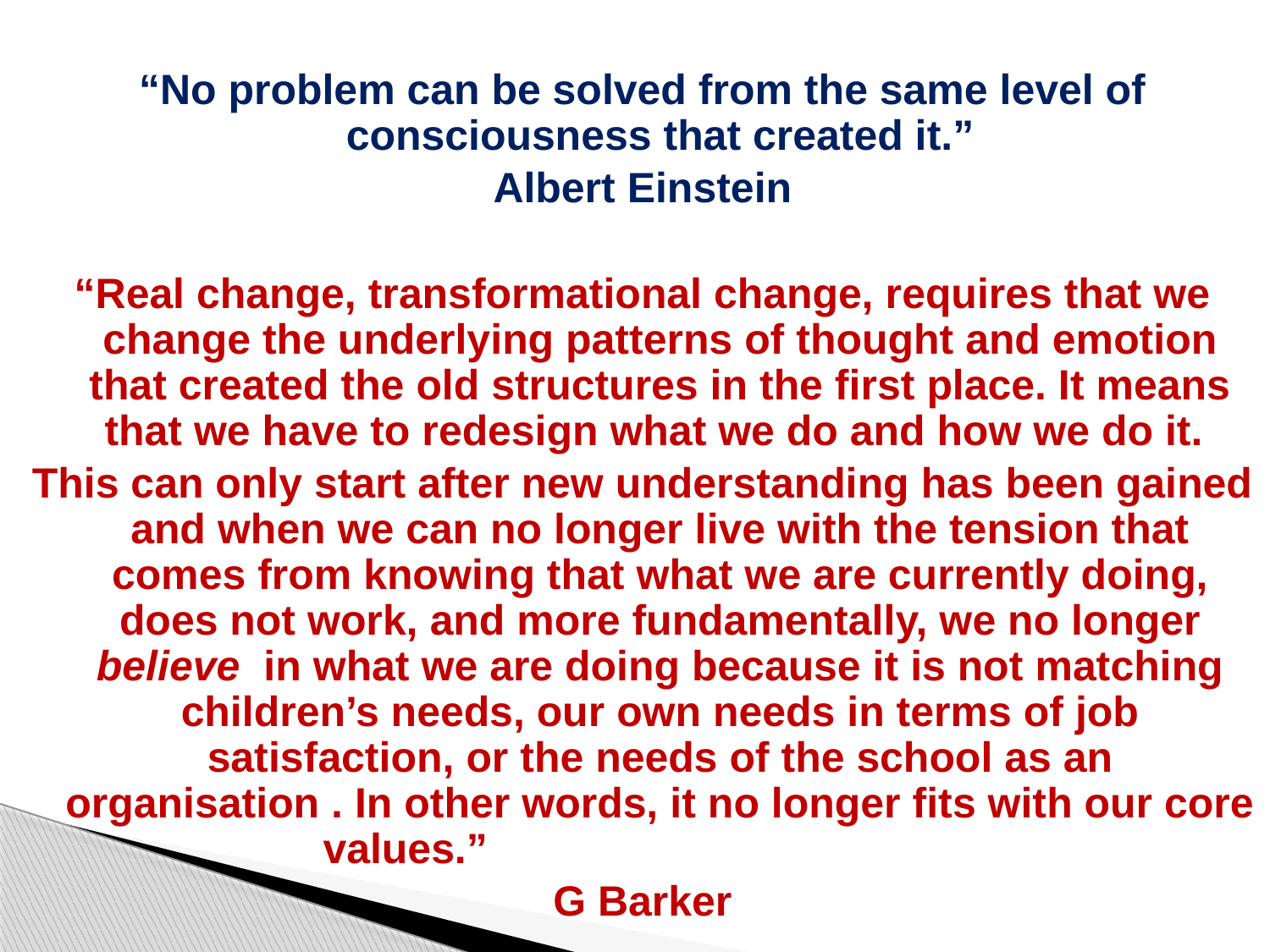

#

“No problem can be solved from the same level of consciousness that created it.”
Albert Einstein

“Real change, transformational change, requires that we change the underlying patterns of thought and emotion that created the old structures in the first place. It means that we have to redesign what we do and how we do it.
This can only start after new understanding has been gained and when we can no longer live with the tension that comes from knowing that what we are currently doing, does not work, and more fundamentally, we no longer believe  in what we are doing because it is not matching children’s needs, our own needs in terms of job satisfaction, or the needs of the school as an organisation . In other words, it no longer fits with our core values.”
G Barker